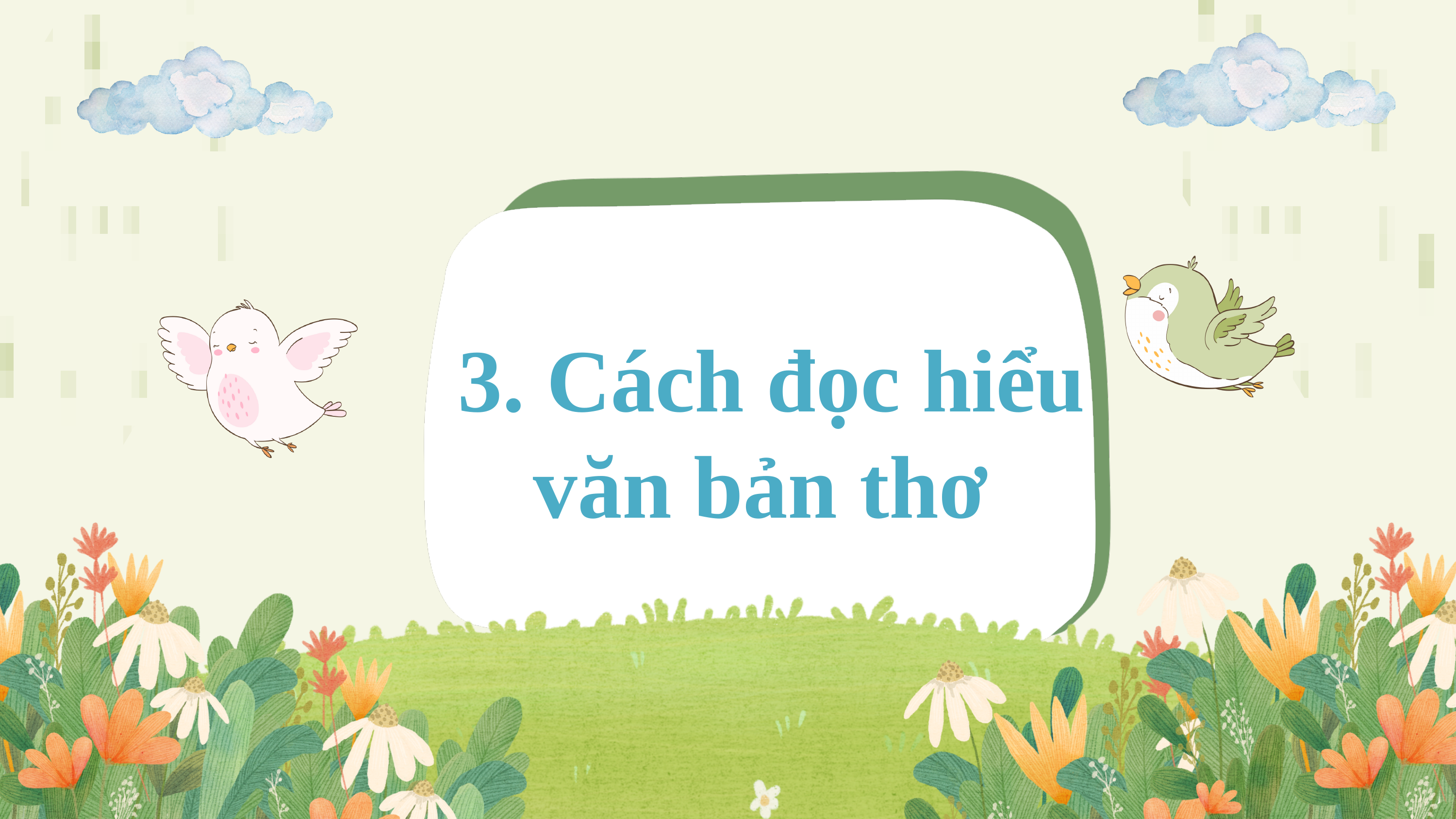

3. Cách đọc hiểu văn bản thơ